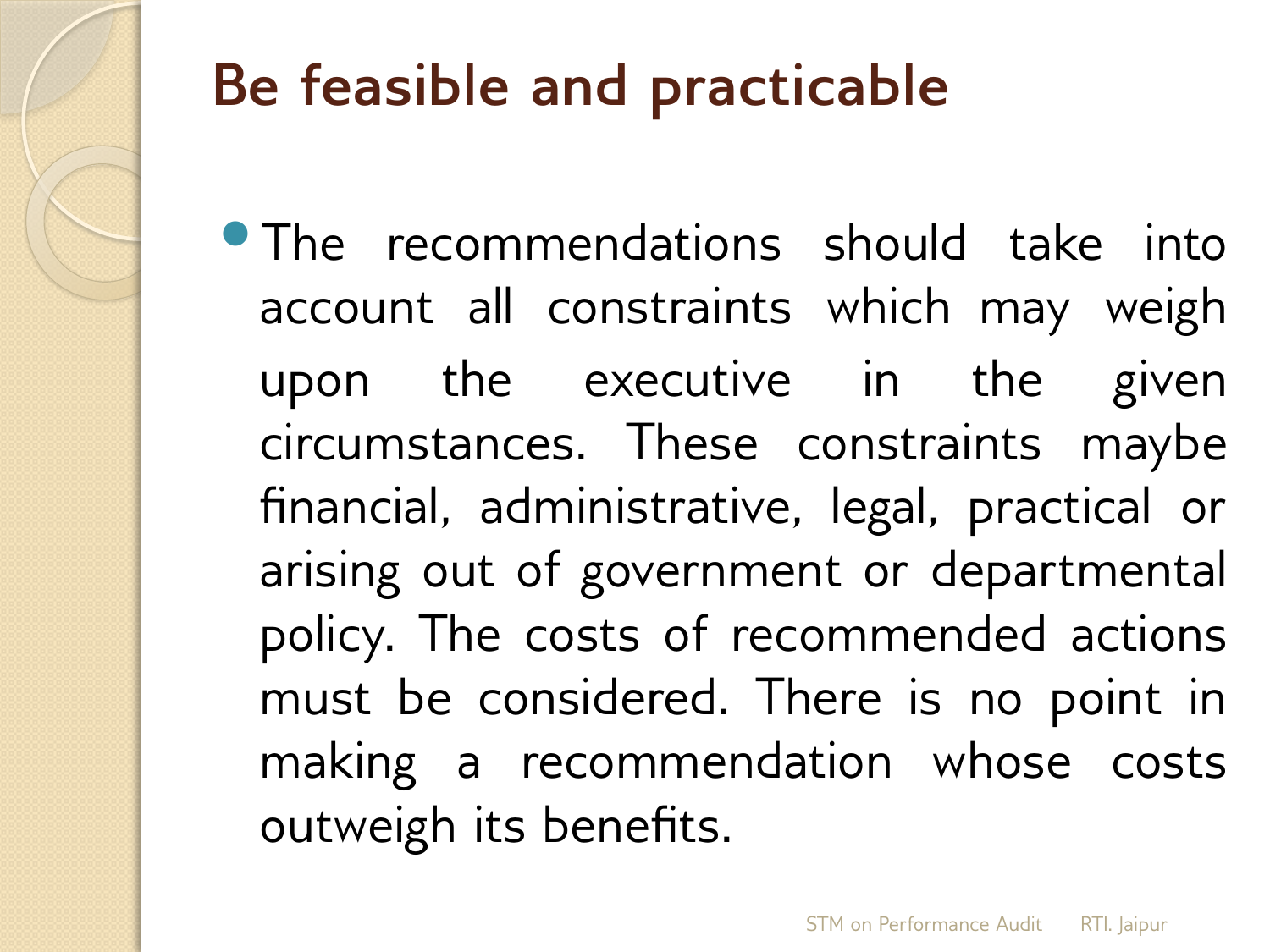

# Be feasible and practicable
The recommendations should take into account all constraints which may weigh upon the executive in the given circumstances. These constraints maybe financial, administrative, legal, practical or arising out of government or departmental policy. The costs of recommended actions must be considered. There is no point in making a recommendation whose costs outweigh its benefits.
STM on Performance Audit      RTI. Jaipur